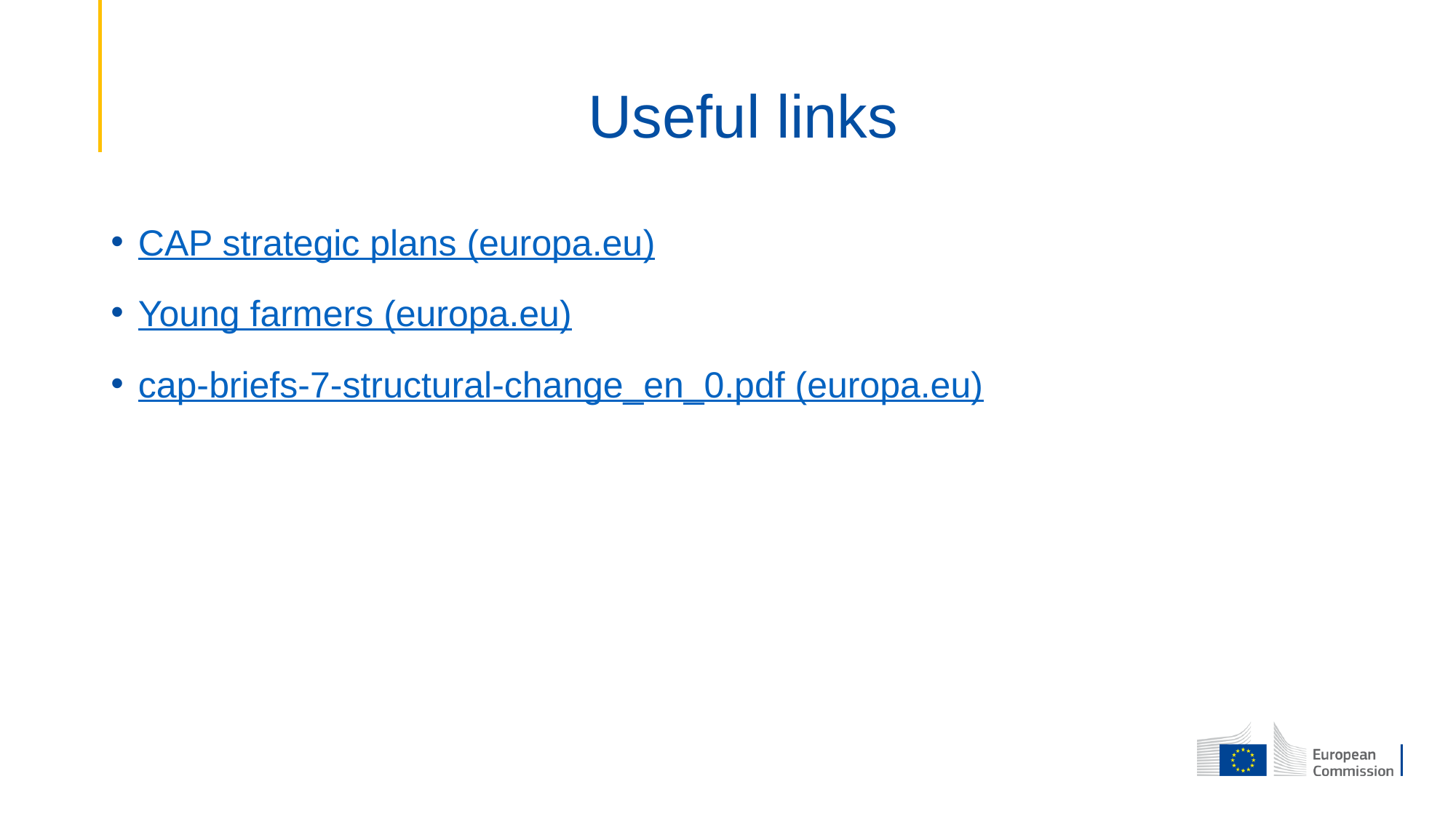

# Useful links
CAP strategic plans (europa.eu)
Young farmers (europa.eu)
cap-briefs-7-structural-change_en_0.pdf (europa.eu)